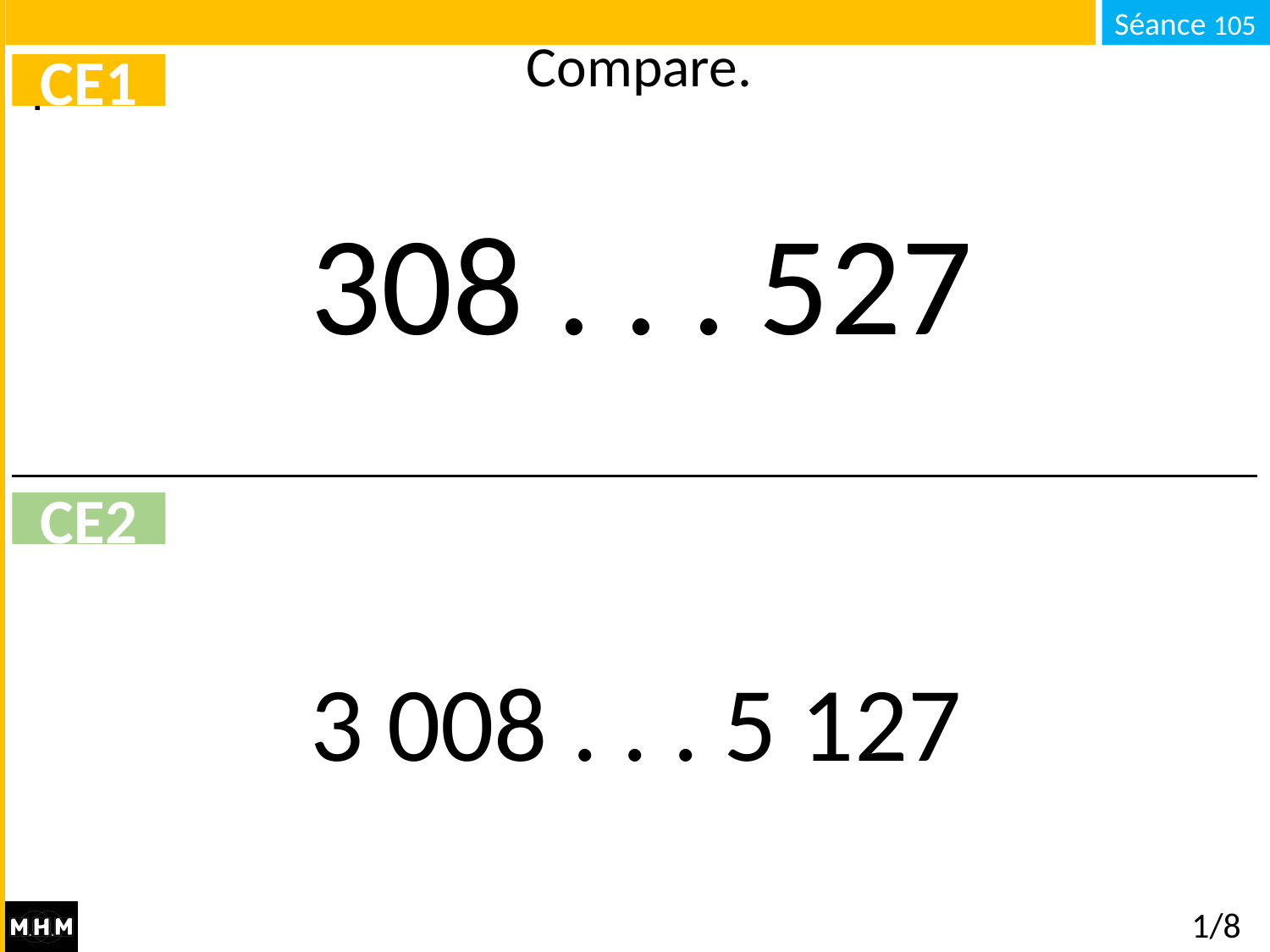

# Compare.
CE1
308 . . . 527
CE2
3 008 . . . 5 127
1/8